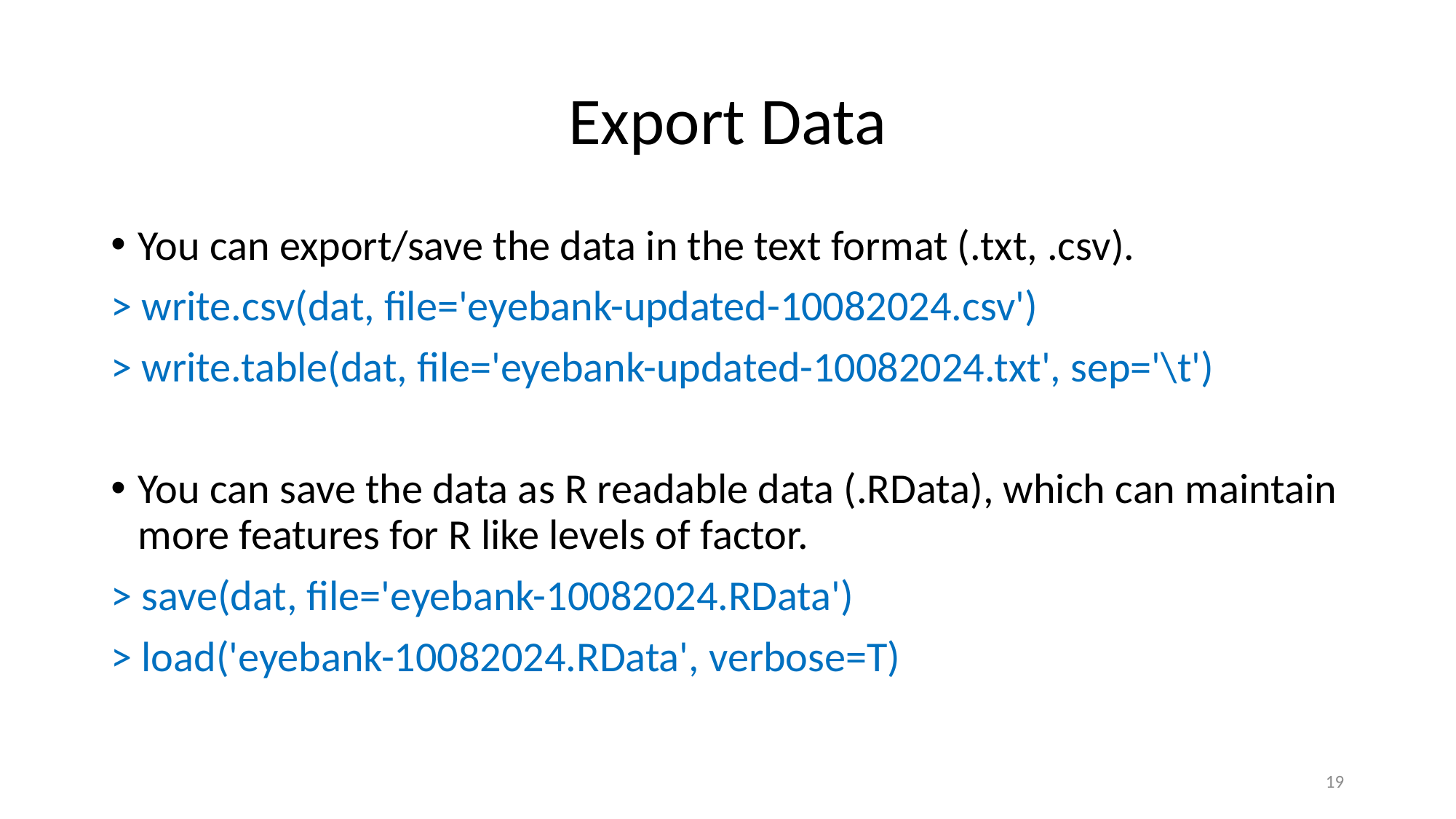

# Export Data
You can export/save the data in the text format (.txt, .csv).
> write.csv(dat, file='eyebank-updated-10082024.csv')
> write.table(dat, file='eyebank-updated-10082024.txt', sep='\t')

You can save the data as R readable data (.RData), which can maintain more features for R like levels of factor.
> save(dat, file='eyebank-10082024.RData')
> load('eyebank-10082024.RData', verbose=T)
19